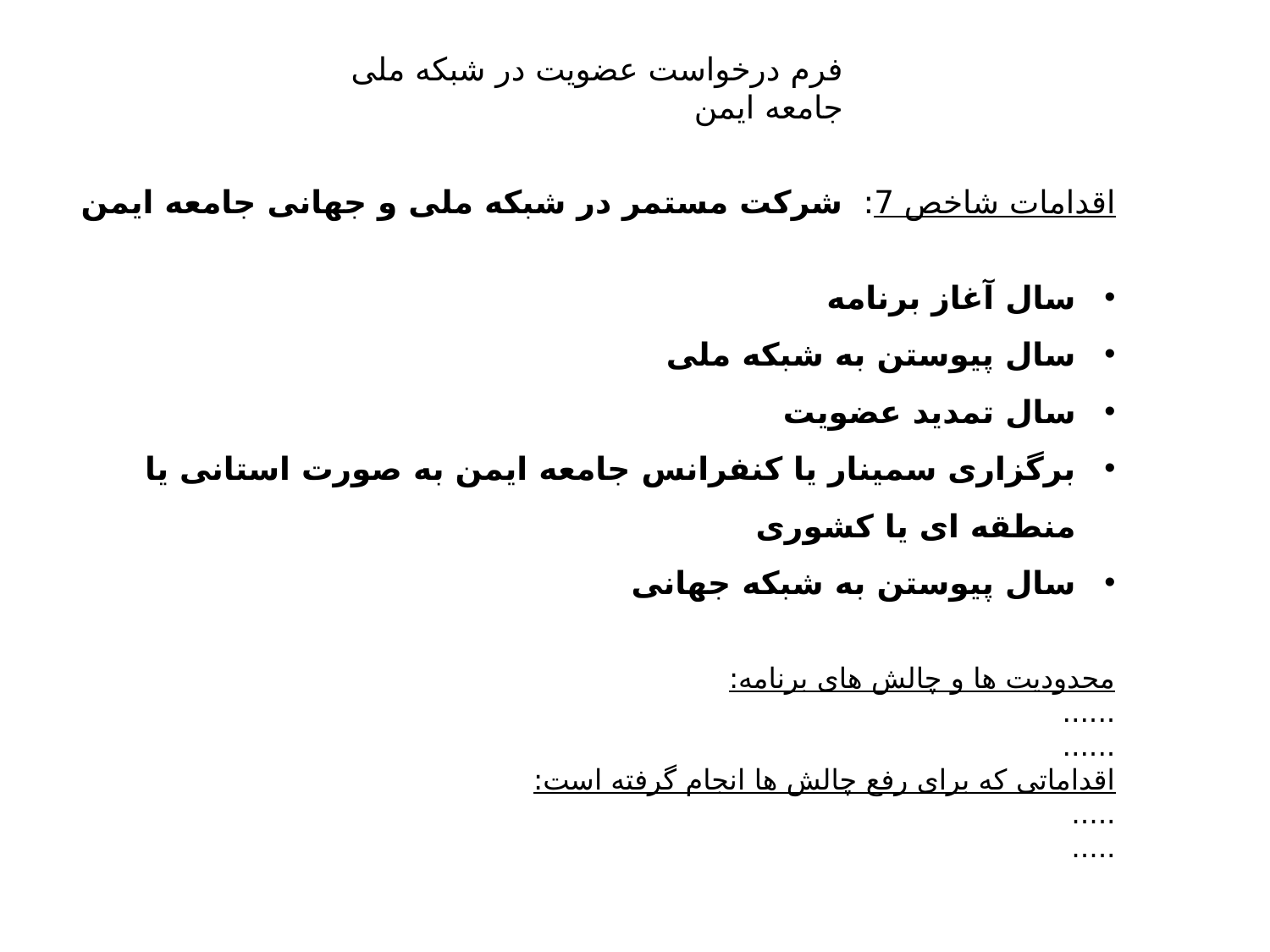

فرم درخواست عضویت در شبکه ملی جامعه ایمن
اقدامات شاخص 7:  شرکت مستمر در شبکه ملی و جهانی جامعه ایمن

سال آغاز برنامه
سال پیوستن به شبکه ملی
سال تمدید عضویت
برگزاری سمینار یا کنفرانس جامعه ایمن به صورت استانی یا منطقه ای یا کشوری
سال پیوستن به شبکه جهانی

محدودیت ها و چالش های برنامه:
......
......
اقداماتی که برای رفع چالش ها انجام گرفته است:
.....
.....